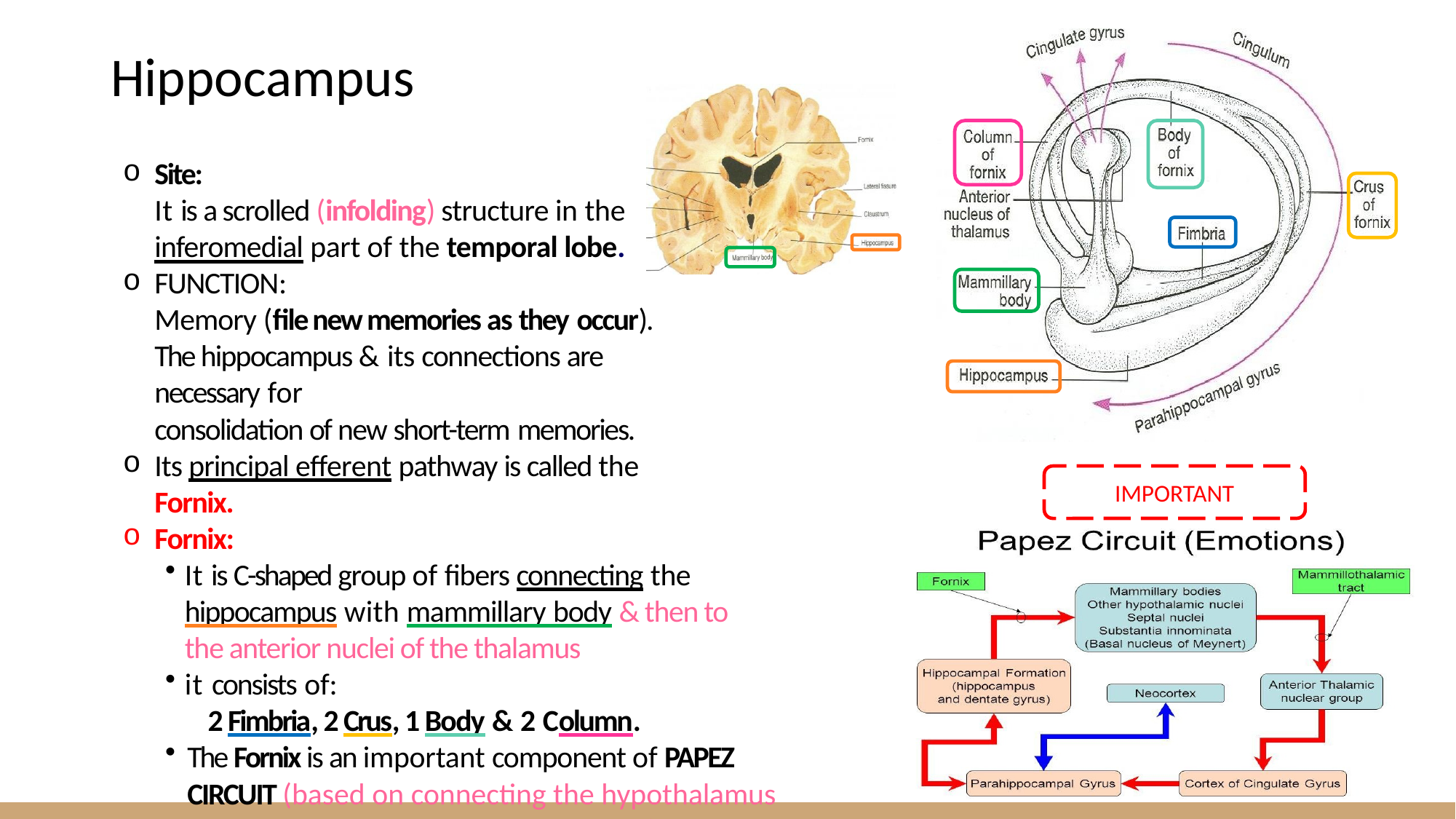

Hippocampus

Site:
It is a scrolled (infolding) structure in the  inferomedial part of the temporal lobe.
FUNCTION:
Memory (file new memories as they occur).
The hippocampus & its connections are necessary for
consolidation of new short-term memories.
Its principal efferent pathway is called the Fornix.
Fornix:
It is C-shaped group of fibers connecting the  hippocampus with mammillary body & then to the anterior nuclei of the thalamus
it consists of:
2 Fimbria, 2 Crus, 1 Body & 2 Column.
The Fornix is an important component of PAPEZ  CIRCUIT (based on connecting the hypothalamus with limbic lobe  to control emotions ).

IMPORTANT